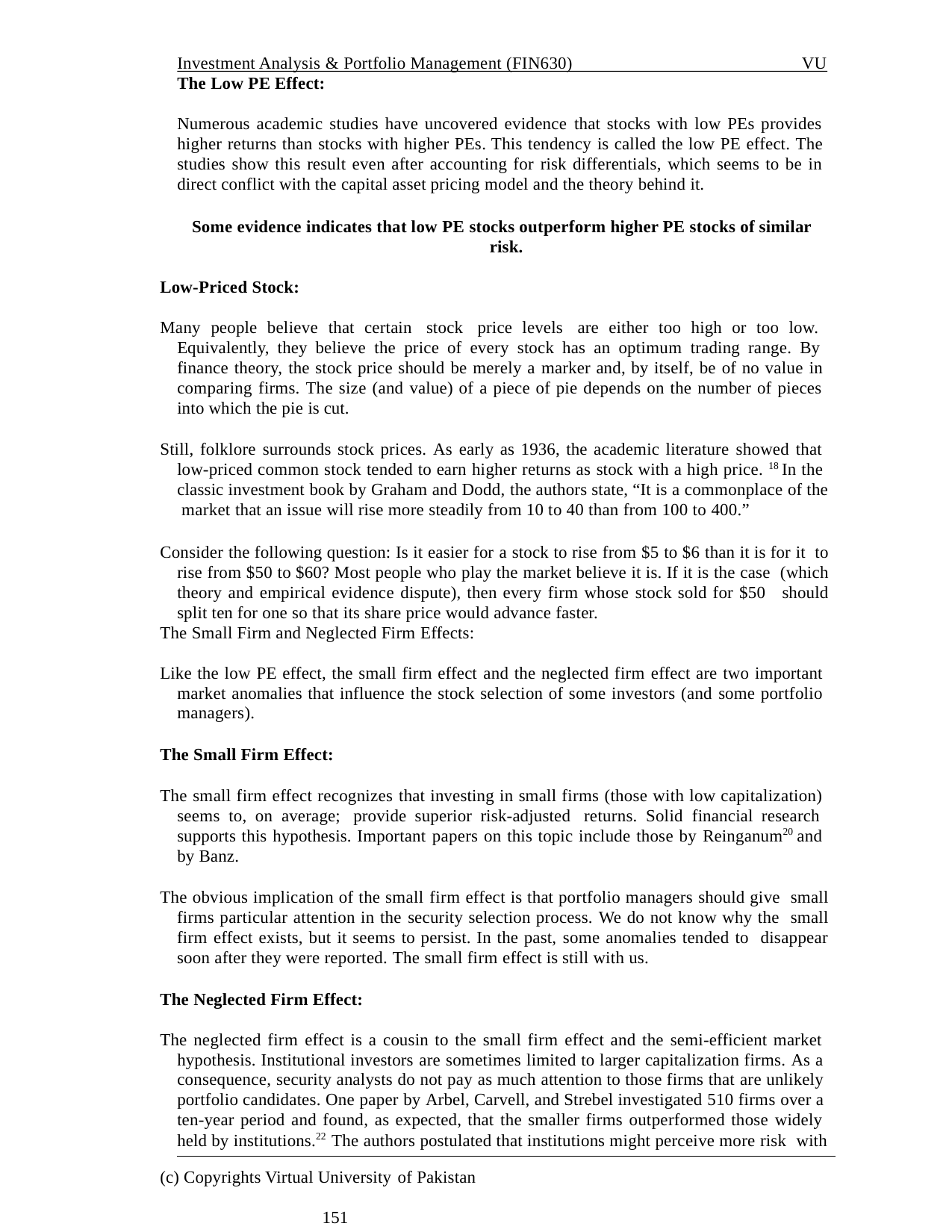

Investment Analysis & Portfolio Management (FIN630)
VU
The Low PE Effect:

Numerous academic studies have uncovered evidence that stocks with low PEs provides  higher returns than stocks with higher PEs. This tendency is called the low PE effect. The  studies show this result even after accounting for risk differentials, which seems to be in  direct conflict with the capital asset pricing model and the theory behind it.

Some evidence indicates that low PE stocks outperform higher PE stocks of similar  risk.

Low-Priced Stock:

Many people believe that certain stock price levels are either too high or too low.  Equivalently, they believe the price of every stock has an optimum trading range. By  finance theory, the stock price should be merely a marker and, by itself, be of no value in  comparing firms. The size (and value) of a piece of pie depends on the number of pieces  into which the pie is cut.

Still, folklore surrounds stock prices. As early as 1936, the academic literature showed that  low-priced common stock tended to earn higher returns as stock with a high price. 18 In the  classic investment book by Graham and Dodd, the authors state, “It is a commonplace of the  market that an issue will rise more steadily from 10 to 40 than from 100 to 400.”

Consider the following question: Is it easier for a stock to rise from $5 to $6 than it is for it  to rise from $50 to $60? Most people who play the market believe it is. If it is the case  (which theory and empirical evidence dispute), then every firm whose stock sold for $50  should split ten for one so that its share price would advance faster.
The Small Firm and Neglected Firm Effects:

Like the low PE effect, the small firm effect and the neglected firm effect are two important  market anomalies that influence the stock selection of some investors (and some portfolio  managers).

The Small Firm Effect:

The small firm effect recognizes that investing in small firms (those with low capitalization)  seems to, on average; provide superior risk-adjusted returns. Solid financial research  supports this hypothesis. Important papers on this topic include those by Reinganum20 and  by Banz.

The obvious implication of the small firm effect is that portfolio managers should give  small firms particular attention in the security selection process. We do not know why the  small firm effect exists, but it seems to persist. In the past, some anomalies tended to  disappear soon after they were reported. The small firm effect is still with us.

The Neglected Firm Effect:

The neglected firm effect is a cousin to the small firm effect and the semi-efficient market  hypothesis. Institutional investors are sometimes limited to larger capitalization firms. As a  consequence, security analysts do not pay as much attention to those firms that are unlikely  portfolio candidates. One paper by Arbel, Carvell, and Strebel investigated 510 firms over a  ten-year period and found, as expected, that the smaller firms outperformed those widely  held by institutions.22  The authors postulated that institutions might perceive more risk  with
(c) Copyrights Virtual University of Pakistan	151